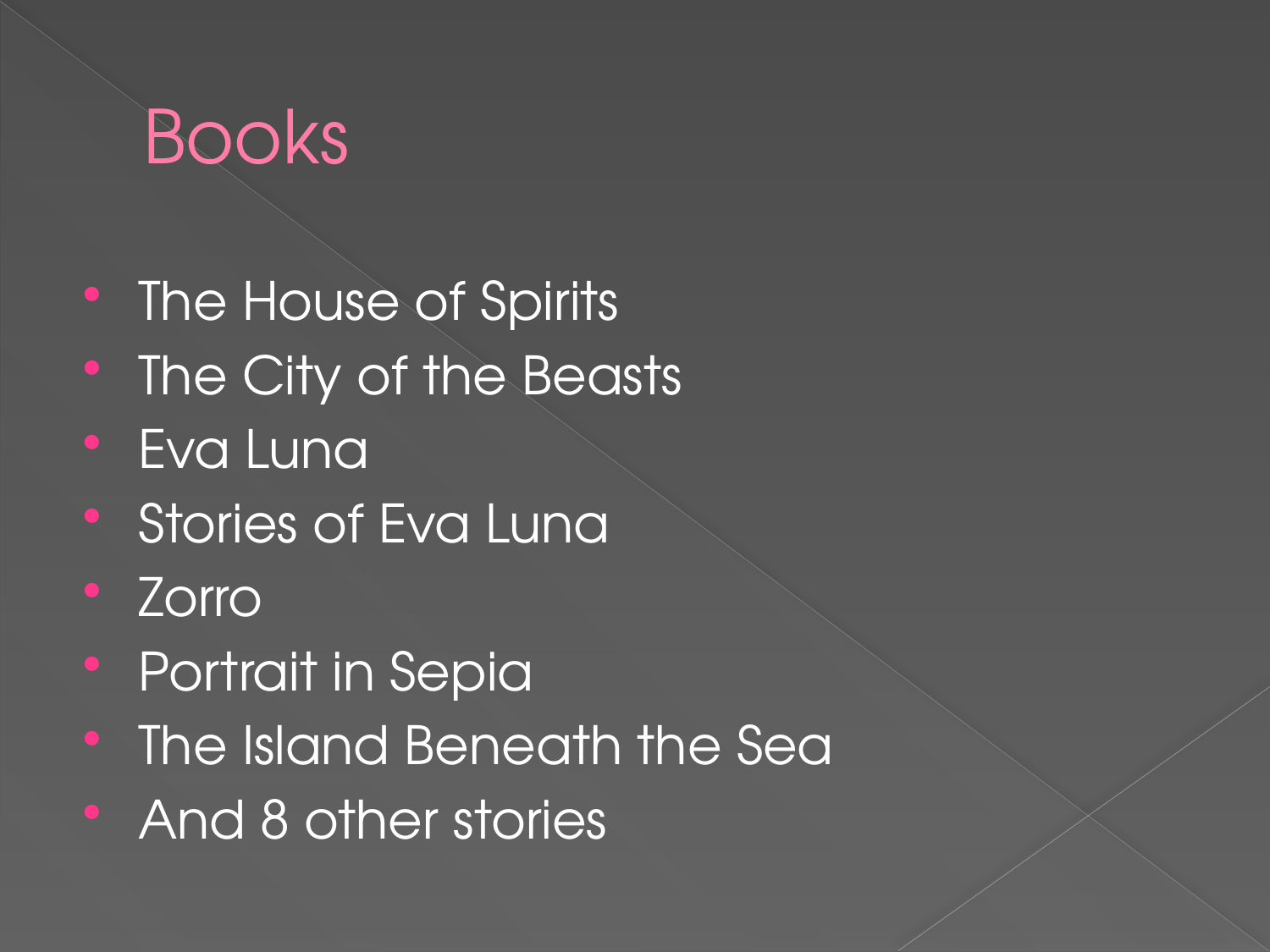

# Books
The House of Spirits
The City of the Beasts
Eva Luna
Stories of Eva Luna
Zorro
Portrait in Sepia
The Island Beneath the Sea
And 8 other stories